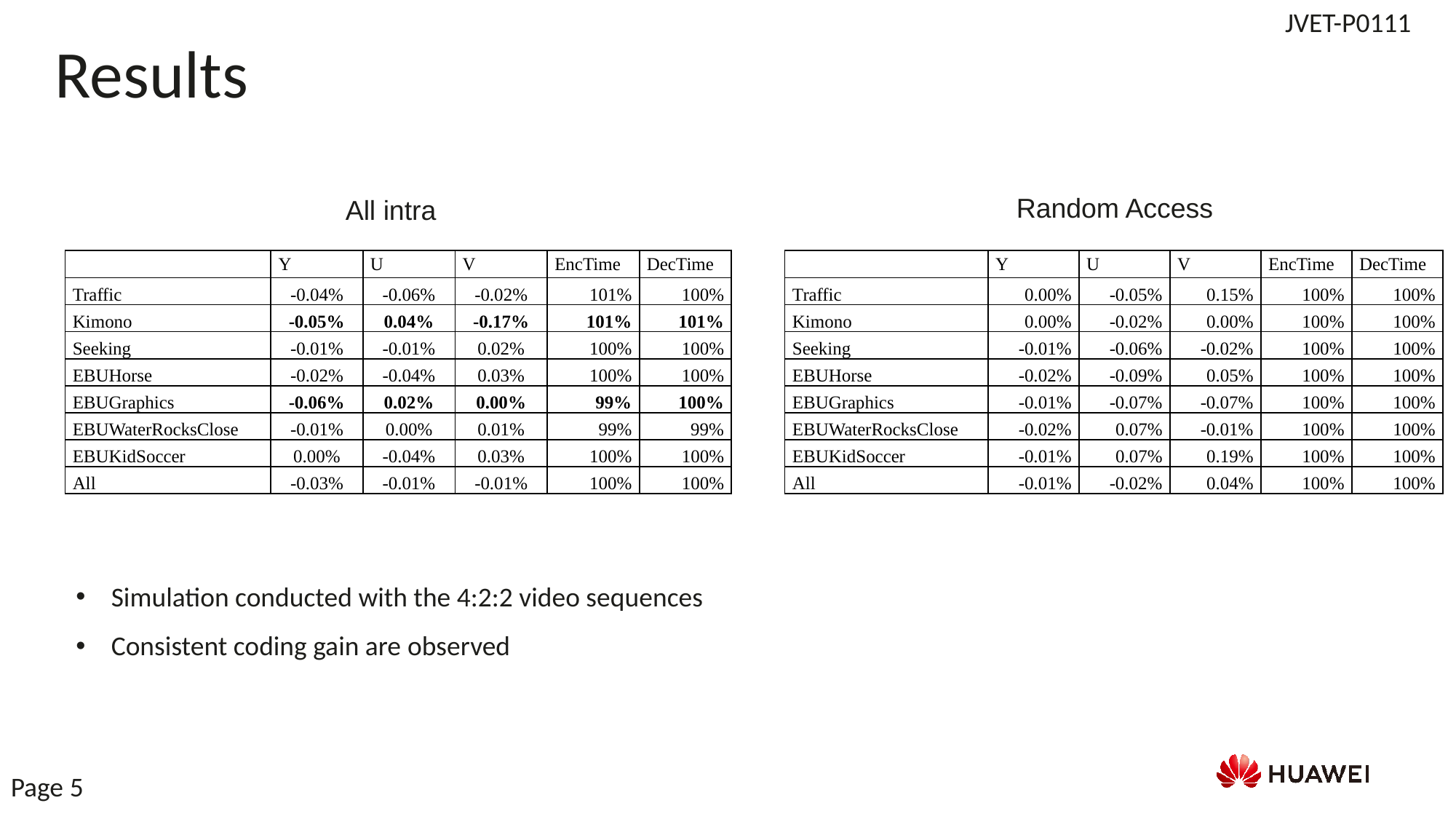

# Results
Random Access
All intra
|  | Y | U | V | EncTime | DecTime |
| --- | --- | --- | --- | --- | --- |
| Traffic | 0.00% | -0.05% | 0.15% | 100% | 100% |
| Kimono | 0.00% | -0.02% | 0.00% | 100% | 100% |
| Seeking | -0.01% | -0.06% | -0.02% | 100% | 100% |
| EBUHorse | -0.02% | -0.09% | 0.05% | 100% | 100% |
| EBUGraphics | -0.01% | -0.07% | -0.07% | 100% | 100% |
| EBUWaterRocksClose | -0.02% | 0.07% | -0.01% | 100% | 100% |
| EBUKidSoccer | -0.01% | 0.07% | 0.19% | 100% | 100% |
| All | -0.01% | -0.02% | 0.04% | 100% | 100% |
|  | Y | U | V | EncTime | DecTime |
| --- | --- | --- | --- | --- | --- |
| Traffic | -0.04% | -0.06% | -0.02% | 101% | 100% |
| Kimono | -0.05% | 0.04% | -0.17% | 101% | 101% |
| Seeking | -0.01% | -0.01% | 0.02% | 100% | 100% |
| EBUHorse | -0.02% | -0.04% | 0.03% | 100% | 100% |
| EBUGraphics | -0.06% | 0.02% | 0.00% | 99% | 100% |
| EBUWaterRocksClose | -0.01% | 0.00% | 0.01% | 99% | 99% |
| EBUKidSoccer | 0.00% | -0.04% | 0.03% | 100% | 100% |
| All | -0.03% | -0.01% | -0.01% | 100% | 100% |

Simulation conducted with the 4:2:2 video sequences
Consistent coding gain are observed

Page 5